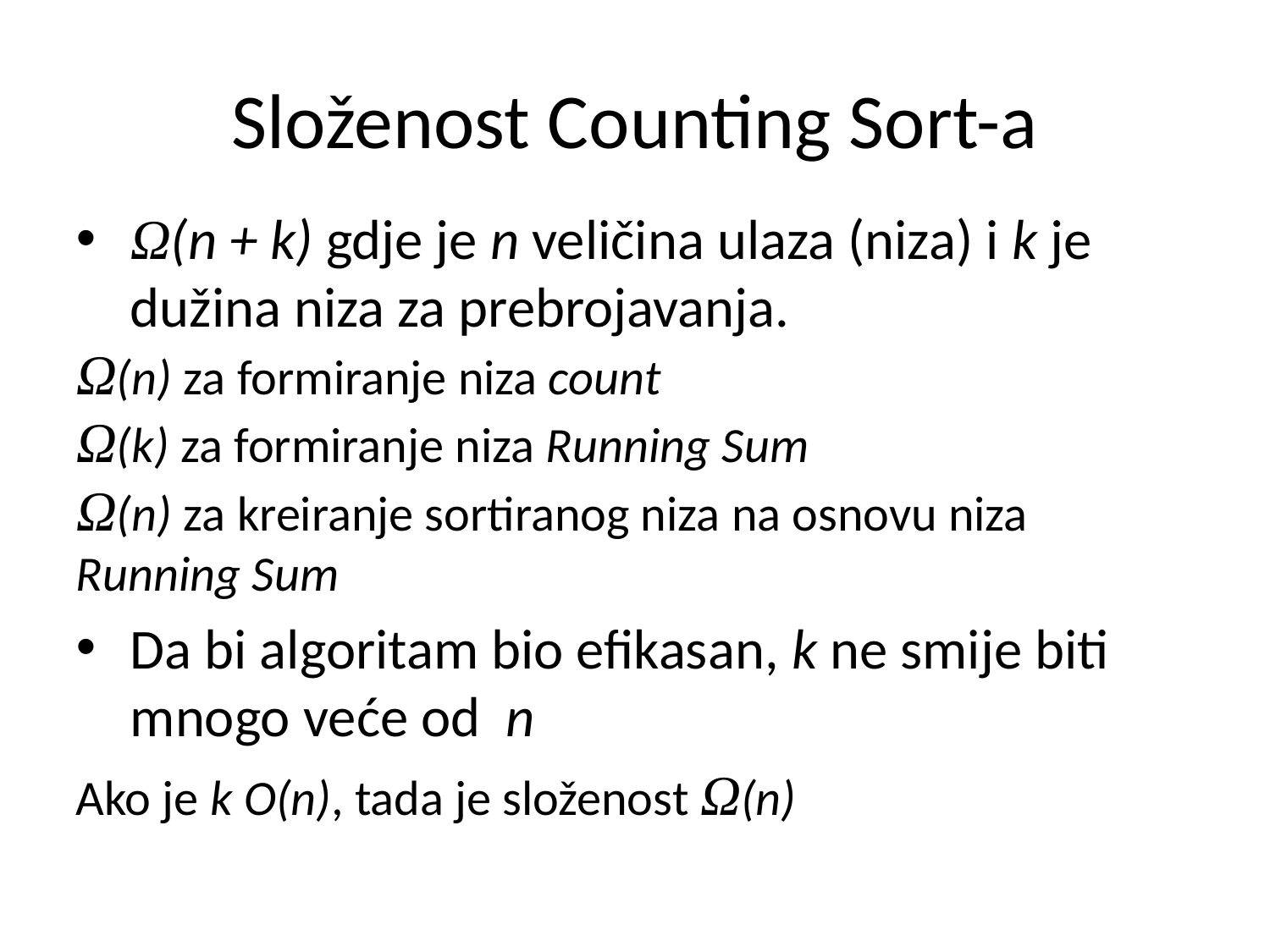

Složenost Counting Sort-a
Ω(n + k) gdje je n veličina ulaza (niza) i k je dužina niza za prebrojavanja.
Ω(n) za formiranje niza count
Ω(k) za formiranje niza Running Sum
Ω(n) za kreiranje sortiranog niza na osnovu niza  Running Sum
Da bi algoritam bio efikasan, k ne smije biti mnogo veće od  n
Ako je k O(n), tada je složenost Ω(n)